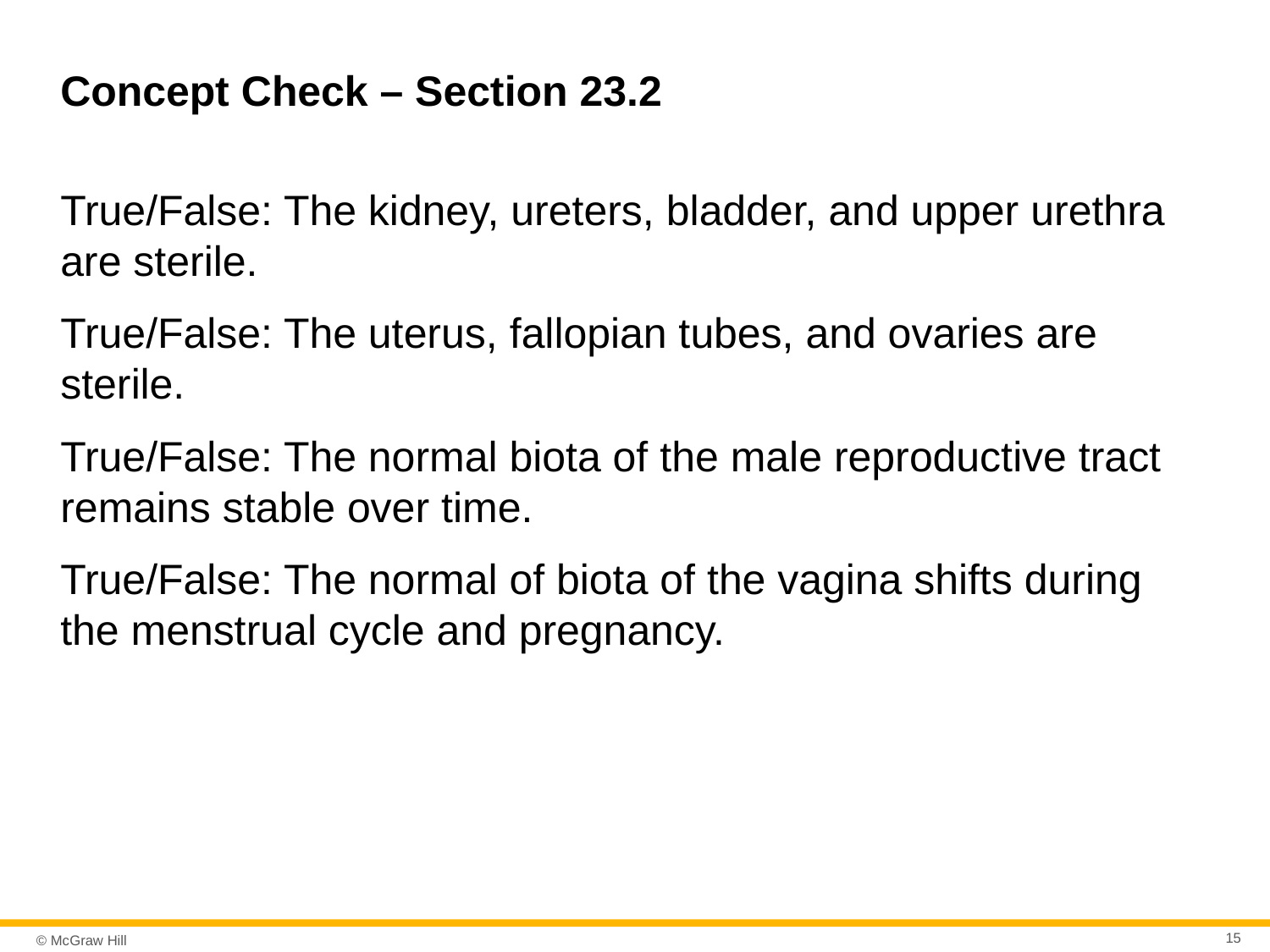

# Concept Check – Section 23.2
True/False: The kidney, ureters, bladder, and upper urethra are sterile.
True/False: The uterus, fallopian tubes, and ovaries are sterile.
True/False: The normal biota of the male reproductive tract remains stable over time.
True/False: The normal of biota of the vagina shifts during the menstrual cycle and pregnancy.